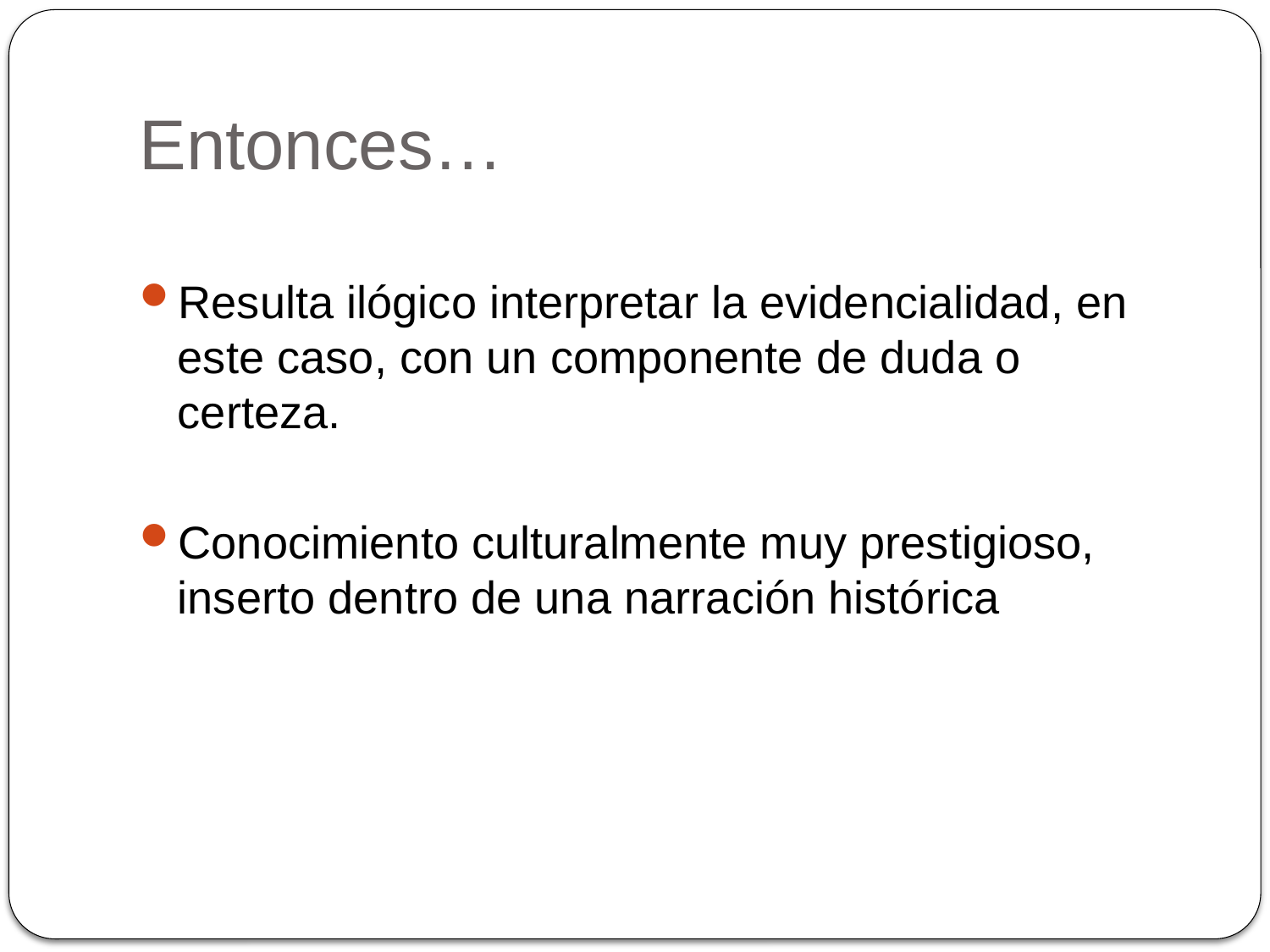

# Entonces…

Resulta ilógico interpretar la evidencialidad, en este caso, con un componente de duda o certeza.

Conocimiento culturalmente muy prestigioso, inserto dentro de una narración histórica